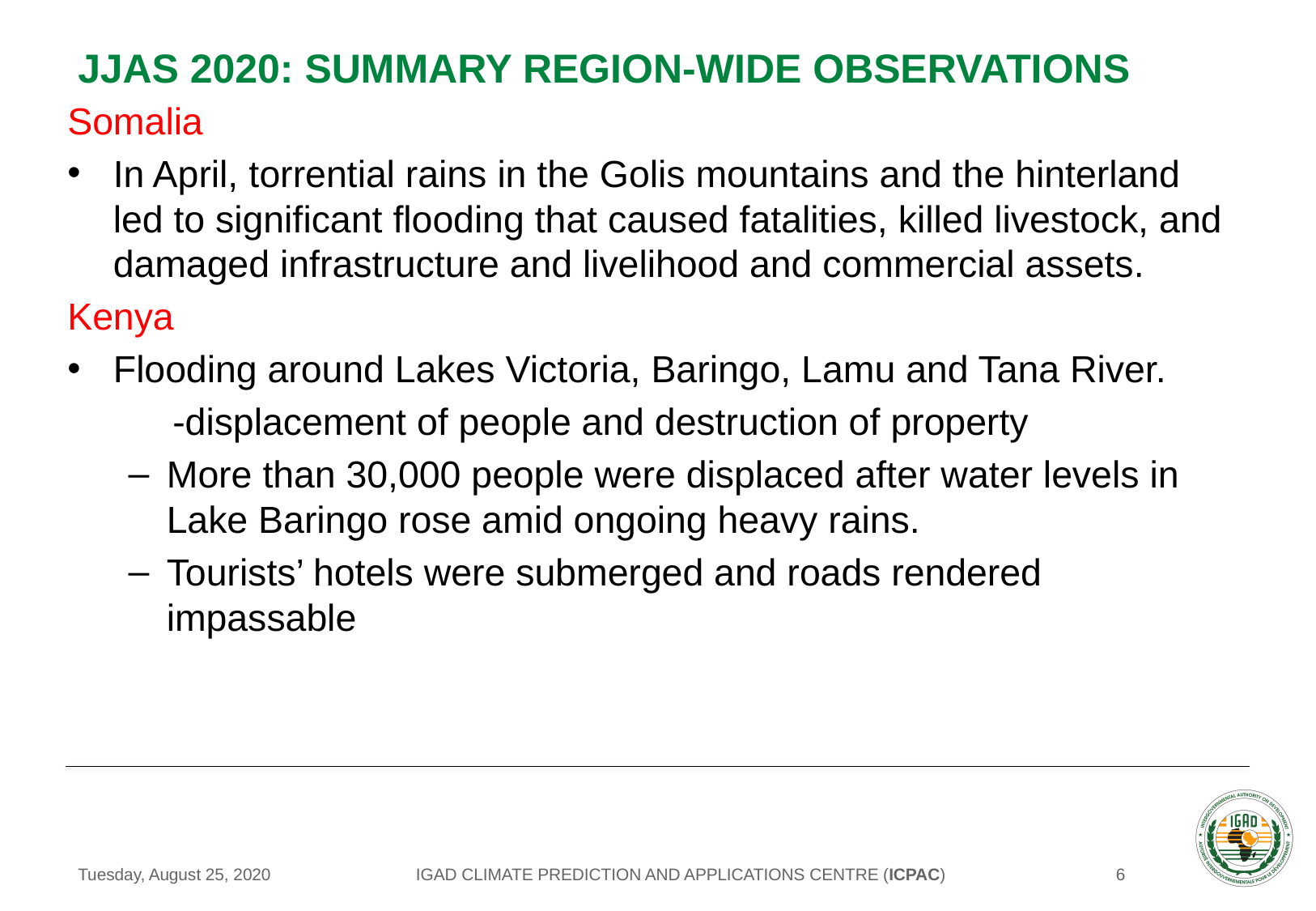

# JJAS 2020: summary Region-wide observations
Somalia
In April, torrential rains in the Golis mountains and the hinterland led to significant flooding that caused fatalities, killed livestock, and damaged infrastructure and livelihood and commercial assets.
Kenya
Flooding around Lakes Victoria, Baringo, Lamu and Tana River.
          -displacement of people and destruction of property
More than 30,000 people were displaced after water levels in Lake Baringo rose amid ongoing heavy rains.
Tourists’ hotels were submerged and roads rendered impassable
IGAD CLIMATE PREDICTION AND APPLICATIONS CENTRE (ICPAC)
Tuesday, August 25, 2020
6